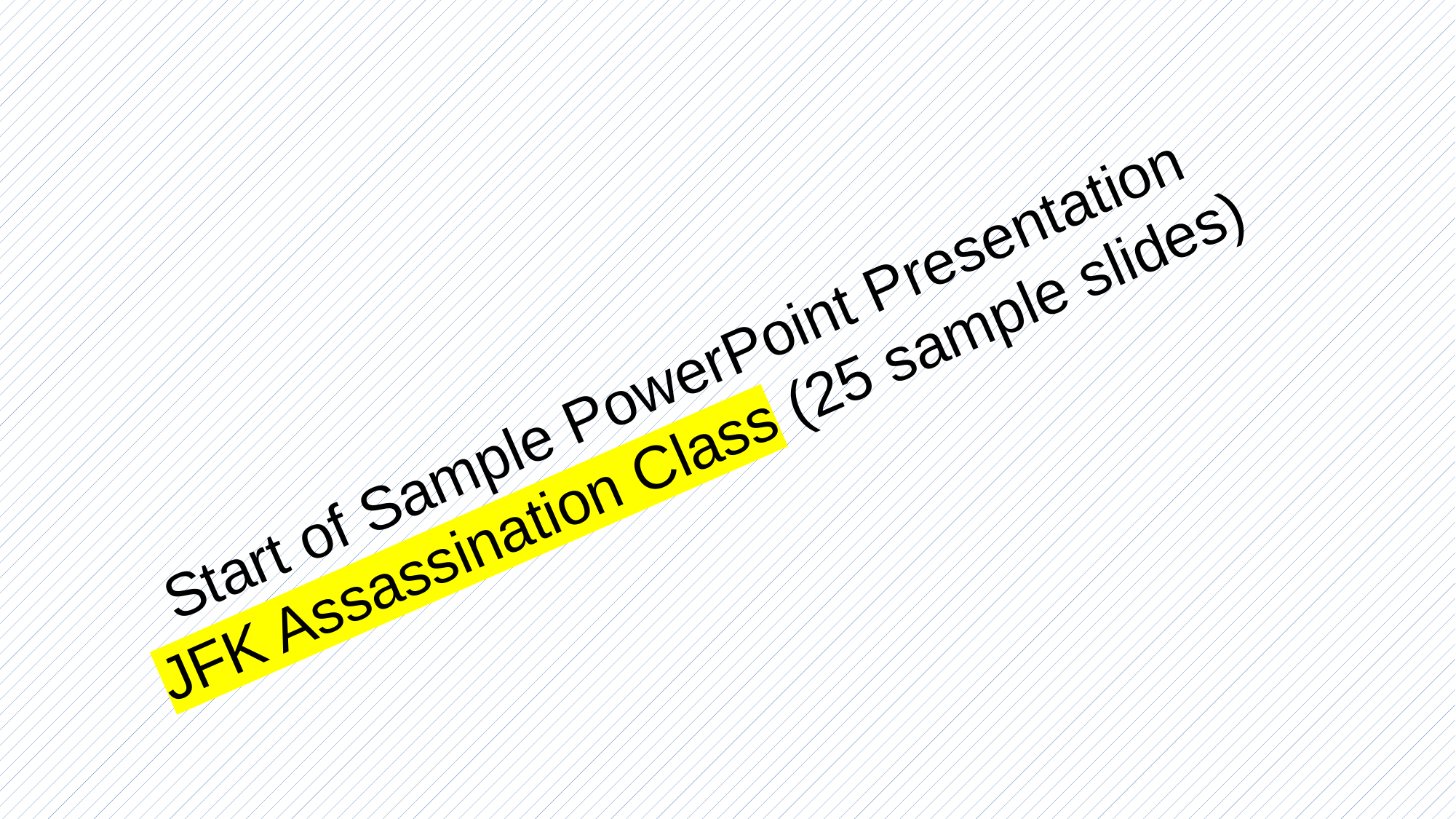

# Start of Sample PowerPoint Presentation JFK Assassination Class (25 sample slides)